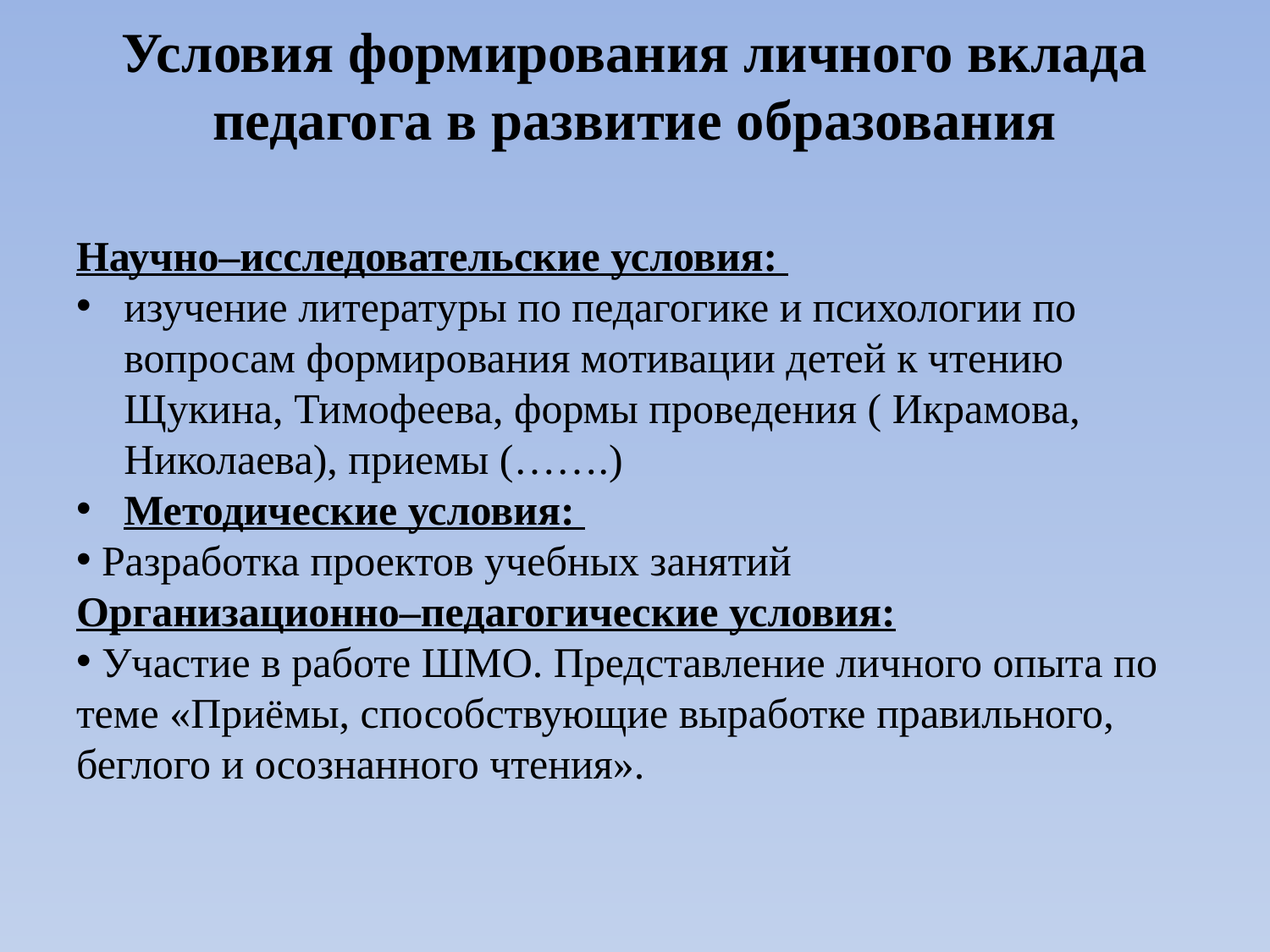

# Условия формирования личного вклада педагога в развитие образования
Научно–исследовательские условия:
изучение литературы по педагогике и психологии по вопросам формирования мотивации детей к чтению Щукина, Тимофеева, формы проведения ( Икрамова, Николаева), приемы (…….)
Методические условия:
 Разработка проектов учебных занятий
Организационно–педагогические условия:
 Участие в работе ШМО. Представление личного опыта по теме «Приёмы, способствующие выработке правильного, беглого и осознанного чтения».